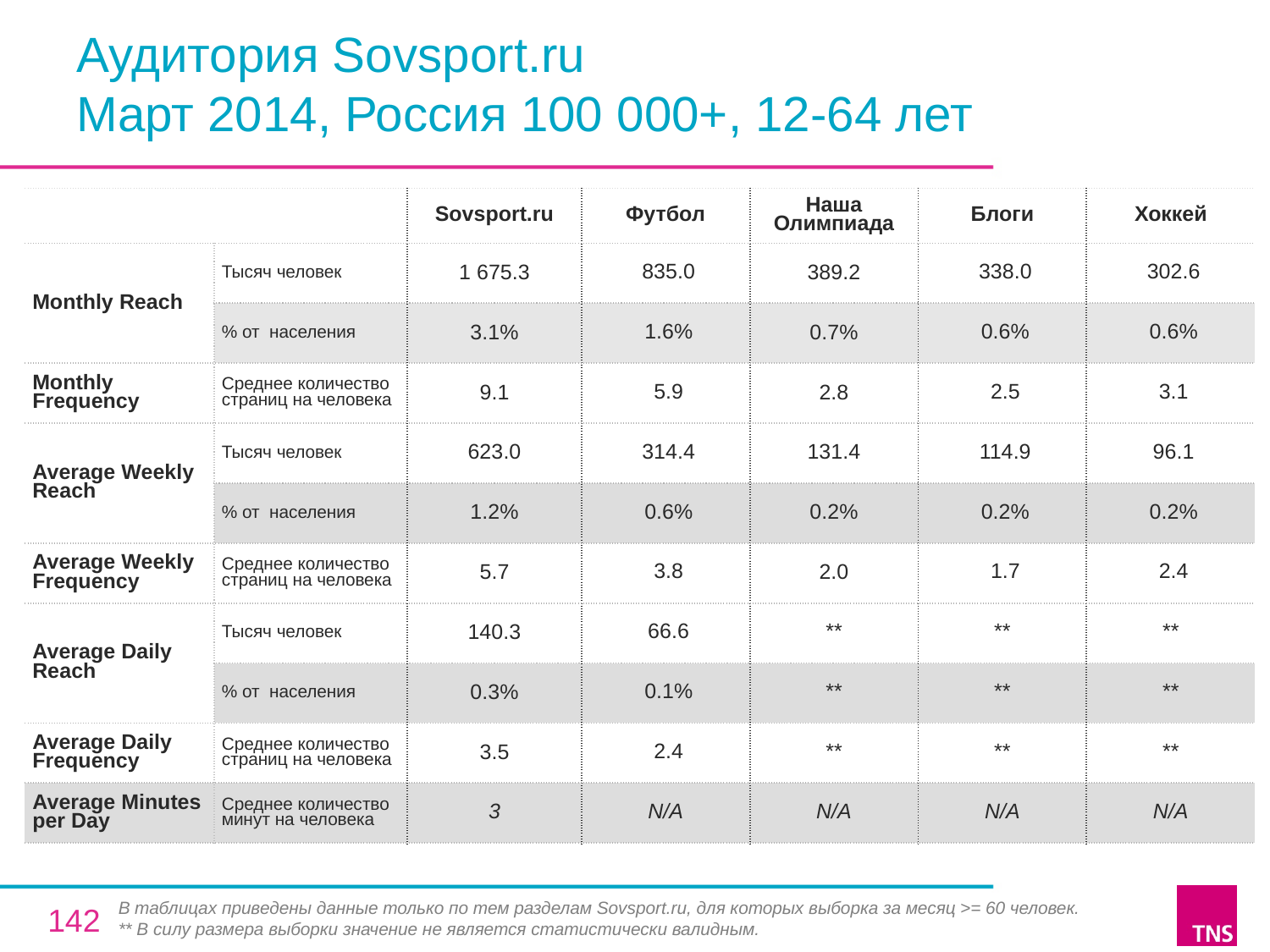

# Аудитория Sovsport.ru Март 2014, Россия 100 000+, 12-64 лет
|  |  | Sovsport.ru | Футбол | Наша Олимпиада | Блоги | Хоккей |
| --- | --- | --- | --- | --- | --- | --- |
| Monthly Reach | Тысяч человек | 1 675.3 | 835.0 | 389.2 | 338.0 | 302.6 |
|  | % от населения | 3.1% | 1.6% | 0.7% | 0.6% | 0.6% |
| Monthly Frequency | Среднее количество страниц на человека | 9.1 | 5.9 | 2.8 | 2.5 | 3.1 |
| Average Weekly Reach | Тысяч человек | 623.0 | 314.4 | 131.4 | 114.9 | 96.1 |
|  | % от населения | 1.2% | 0.6% | 0.2% | 0.2% | 0.2% |
| Average Weekly Frequency | Среднее количество страниц на человека | 5.7 | 3.8 | 2.0 | 1.7 | 2.4 |
| Average Daily Reach | Тысяч человек | 140.3 | 66.6 | \*\* | \*\* | \*\* |
|  | % от населения | 0.3% | 0.1% | \*\* | \*\* | \*\* |
| Average Daily Frequency | Среднее количество страниц на человека | 3.5 | 2.4 | \*\* | \*\* | \*\* |
| Average Minutes per Day | Среднее количество минут на человека | 3 | N/A | N/A | N/A | N/A |
В таблицах приведены данные только по тем разделам Sovsport.ru, для которых выборка за месяц >= 60 человек.
** В силу размера выборки значение не является статистически валидным.
142